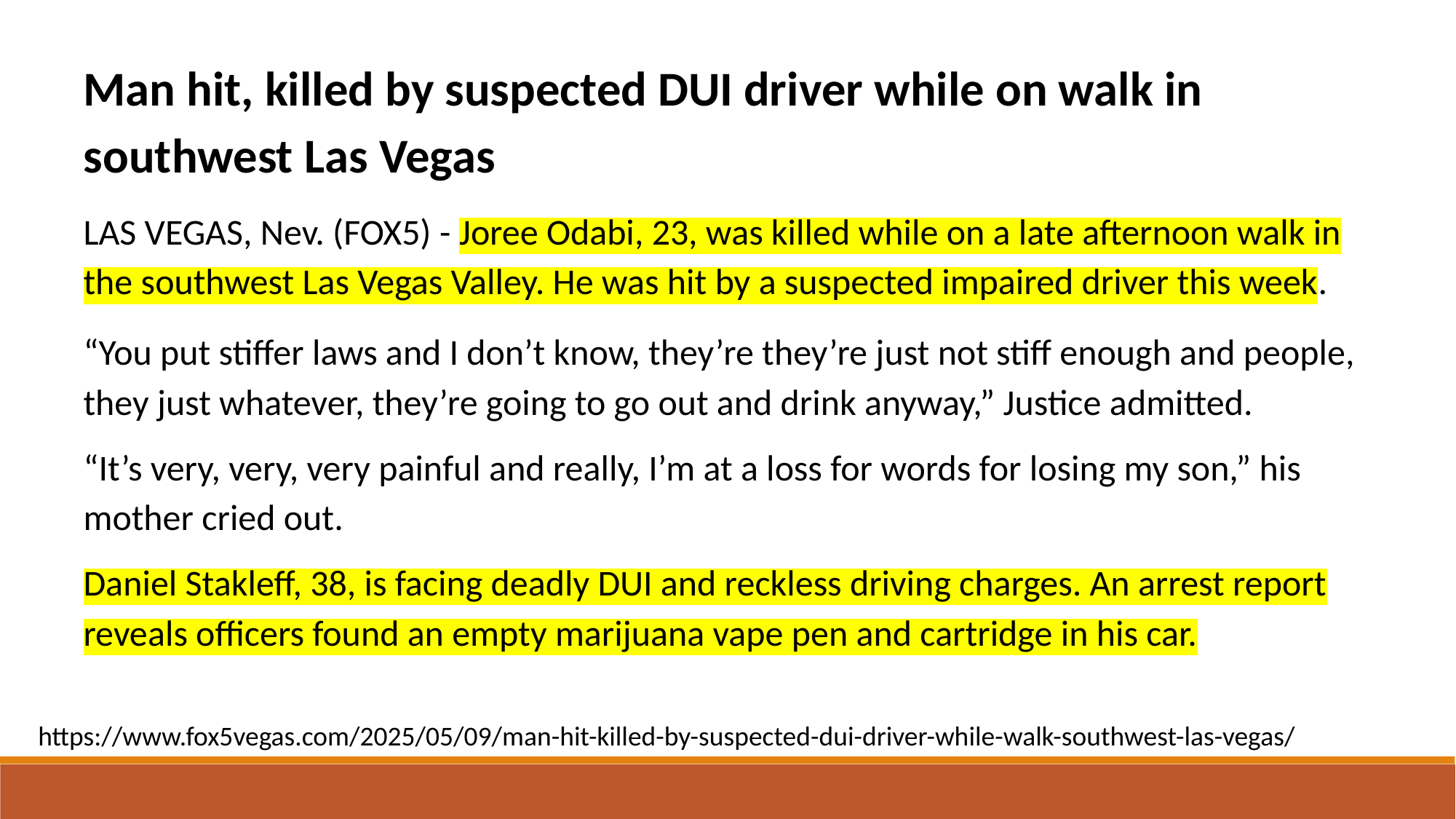

Man hit, killed by suspected DUI driver while on walk in southwest Las Vegas
LAS VEGAS, Nev. (FOX5) - Joree Odabi, 23, was killed while on a late afternoon walk in the southwest Las Vegas Valley. He was hit by a suspected impaired driver this week.
“You put stiffer laws and I don’t know, they’re they’re just not stiff enough and people, they just whatever, they’re going to go out and drink anyway,” Justice admitted.
“It’s very, very, very painful and really, I’m at a loss for words for losing my son,” his mother cried out.
Daniel Stakleff, 38, is facing deadly DUI and reckless driving charges. An arrest report reveals officers found an empty marijuana vape pen and cartridge in his car.
https://www.fox5vegas.com/2025/05/09/man-hit-killed-by-suspected-dui-driver-while-walk-southwest-las-vegas/